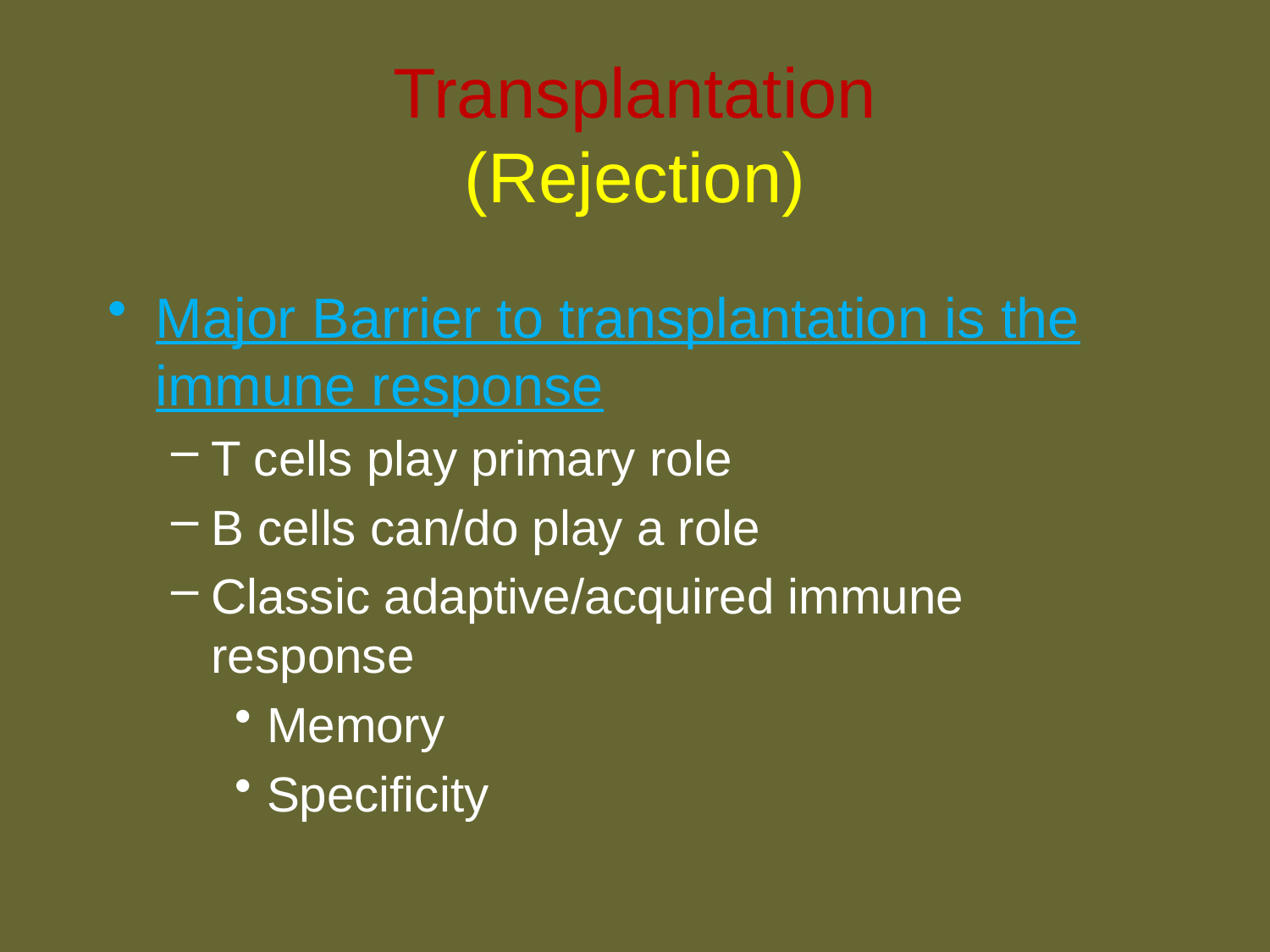

# Transplantation (Rejection)
Major Barrier to transplantation is the immune response
T cells play primary role
B cells can/do play a role
Classic adaptive/acquired immune response
Memory
Specificity